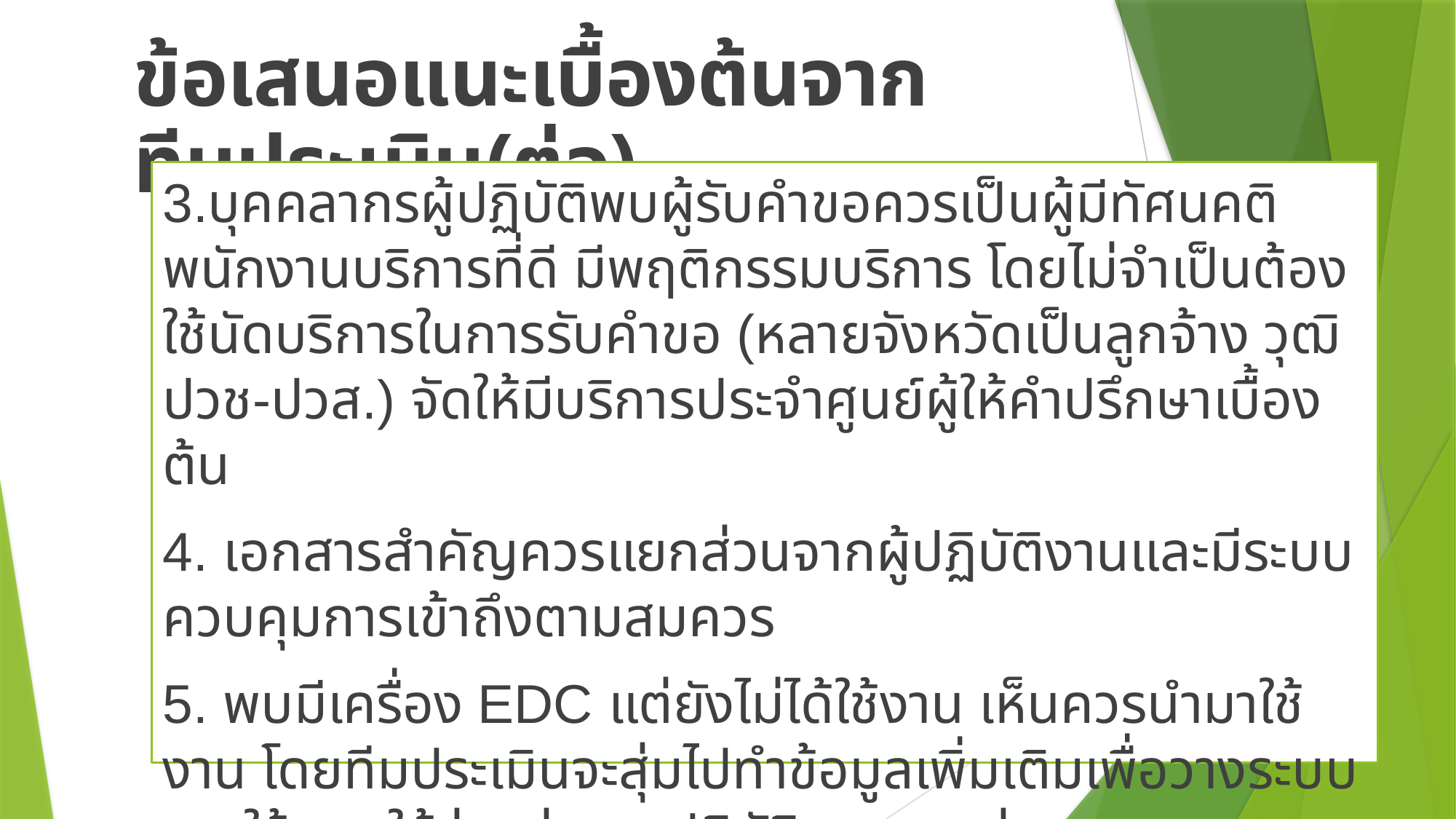

ข้อเสนอแนะเบื้องต้นจากทีมประเมิน(ต่อ)
3.บุคคลากรผู้ปฏิบัติพบผู้รับคำขอควรเป็นผู้มีทัศนคติพนักงานบริการที่ดี มีพฤติกรรมบริการ โดยไม่จำเป็นต้องใช้นัดบริการในการรับคำขอ (หลายจังหวัดเป็นลูกจ้าง วุฒิปวช-ปวส.) จัดให้มีบริการประจำศูนย์ผู้ให้คำปรึกษาเบื้องต้น
4. เอกสารสำคัญควรแยกส่วนจากผู้ปฏิบัติงานและมีระบบควบคุมการเข้าถึงตามสมควร
5. พบมีเครื่อง EDC แต่ยังไม่ได้ใช้งาน เห็นควรนำมาใช้งาน โดยทีมประเมินจะสุ่มไปทำข้อมูลเพิ่มเติมเพื่อวางระบบการใช้งาน ให้ง่ายต่อการปฏิบัติงาน และช่วยลดภาระงานเจ้าหน้าที่